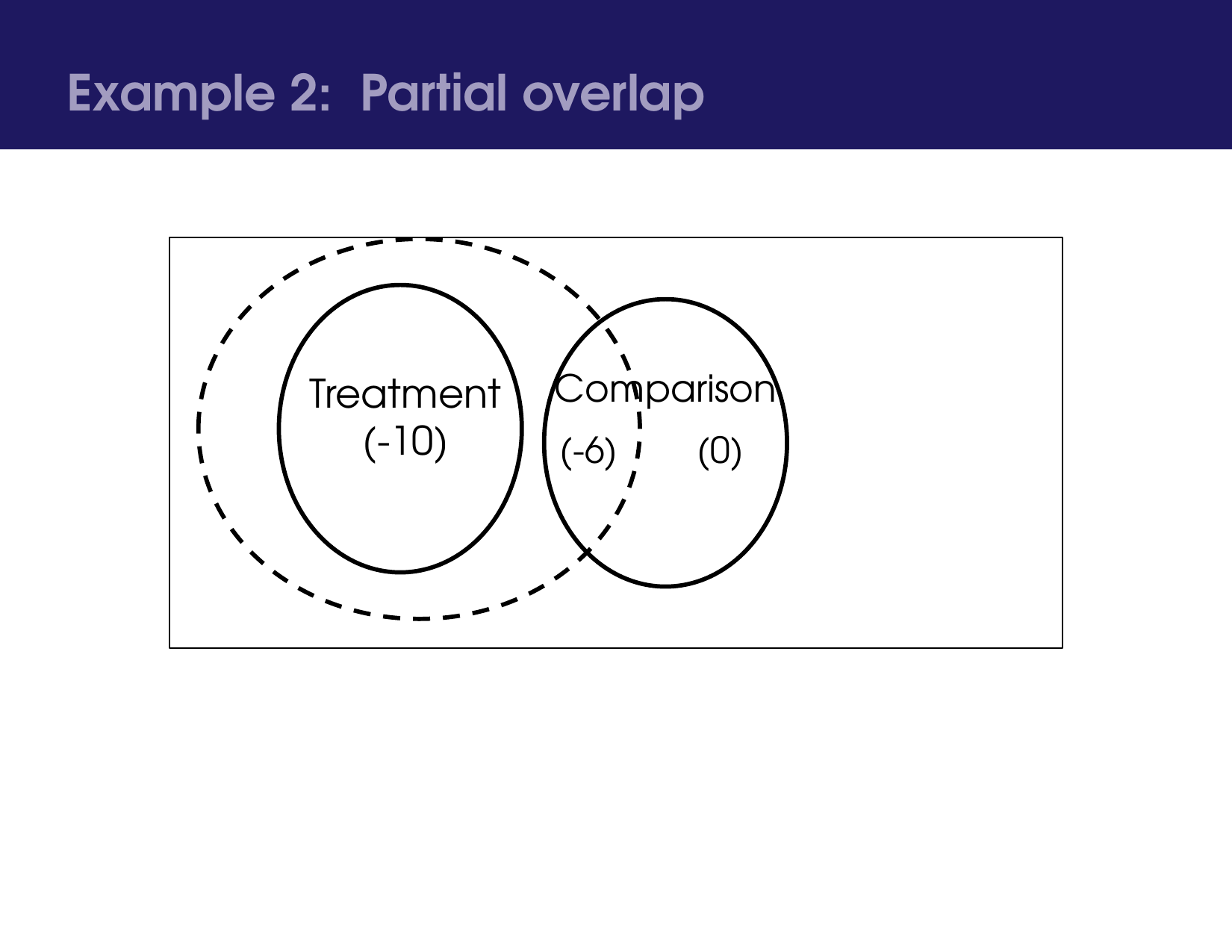

# Example 2:  Partial overlap

Comparison
Treatment
(-10)
(-6)        (0)